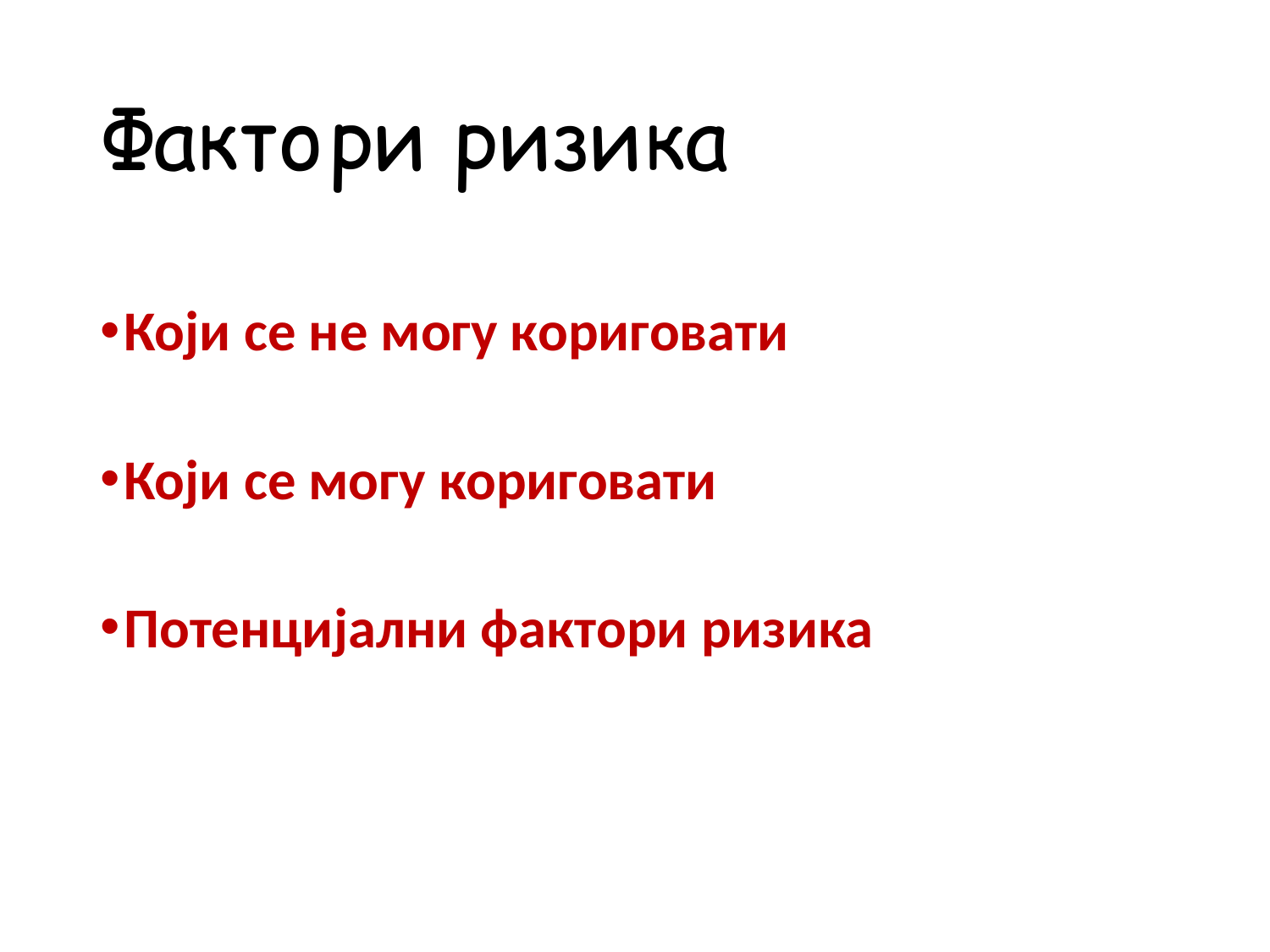

# Фактори ризика
Који се не могу кориговати

Који се могу кориговати

Потенцијални фактори ризика